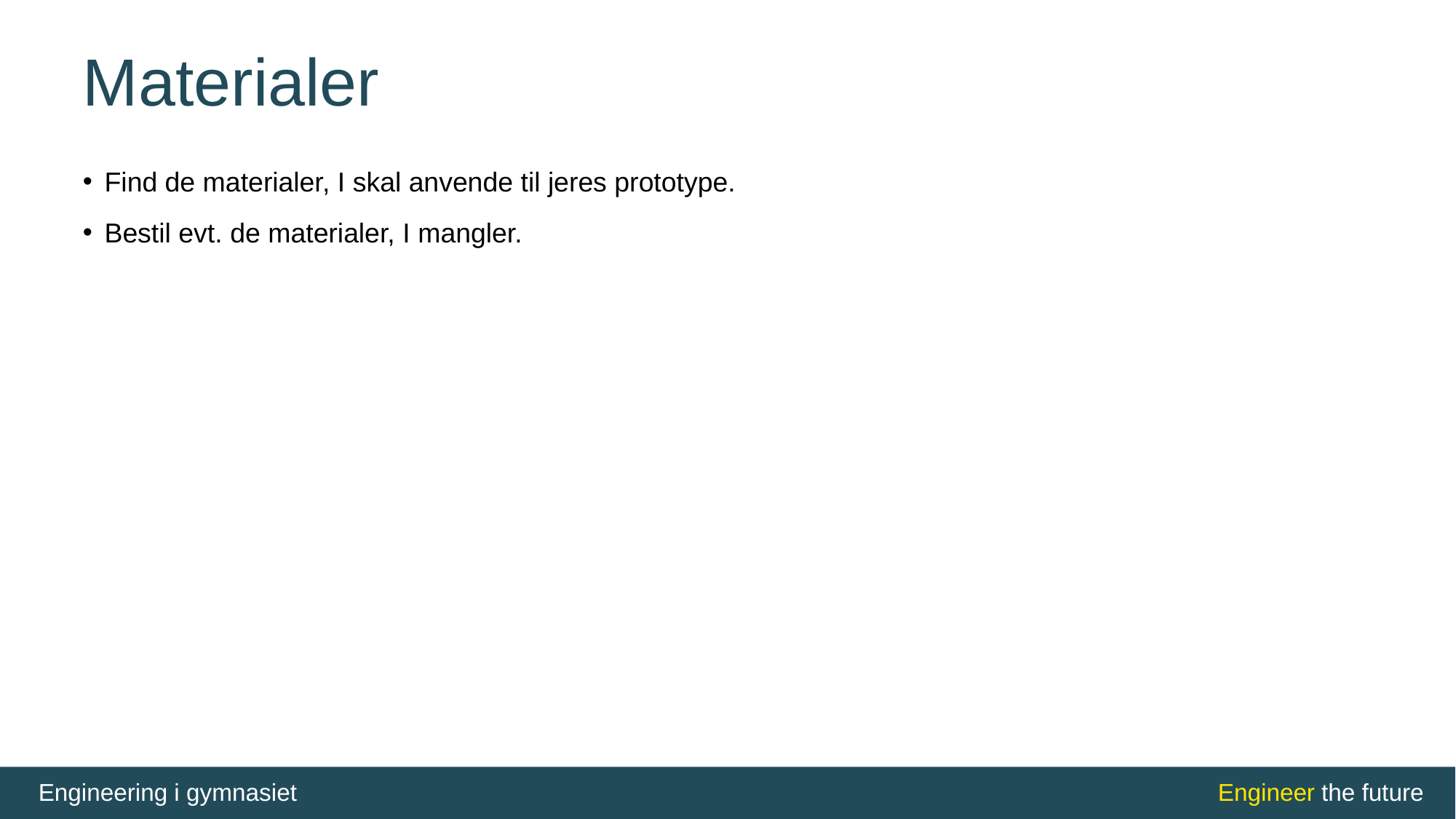

# Materialer
Find de materialer, I skal anvende til jeres prototype.
Bestil evt. de materialer, I mangler.